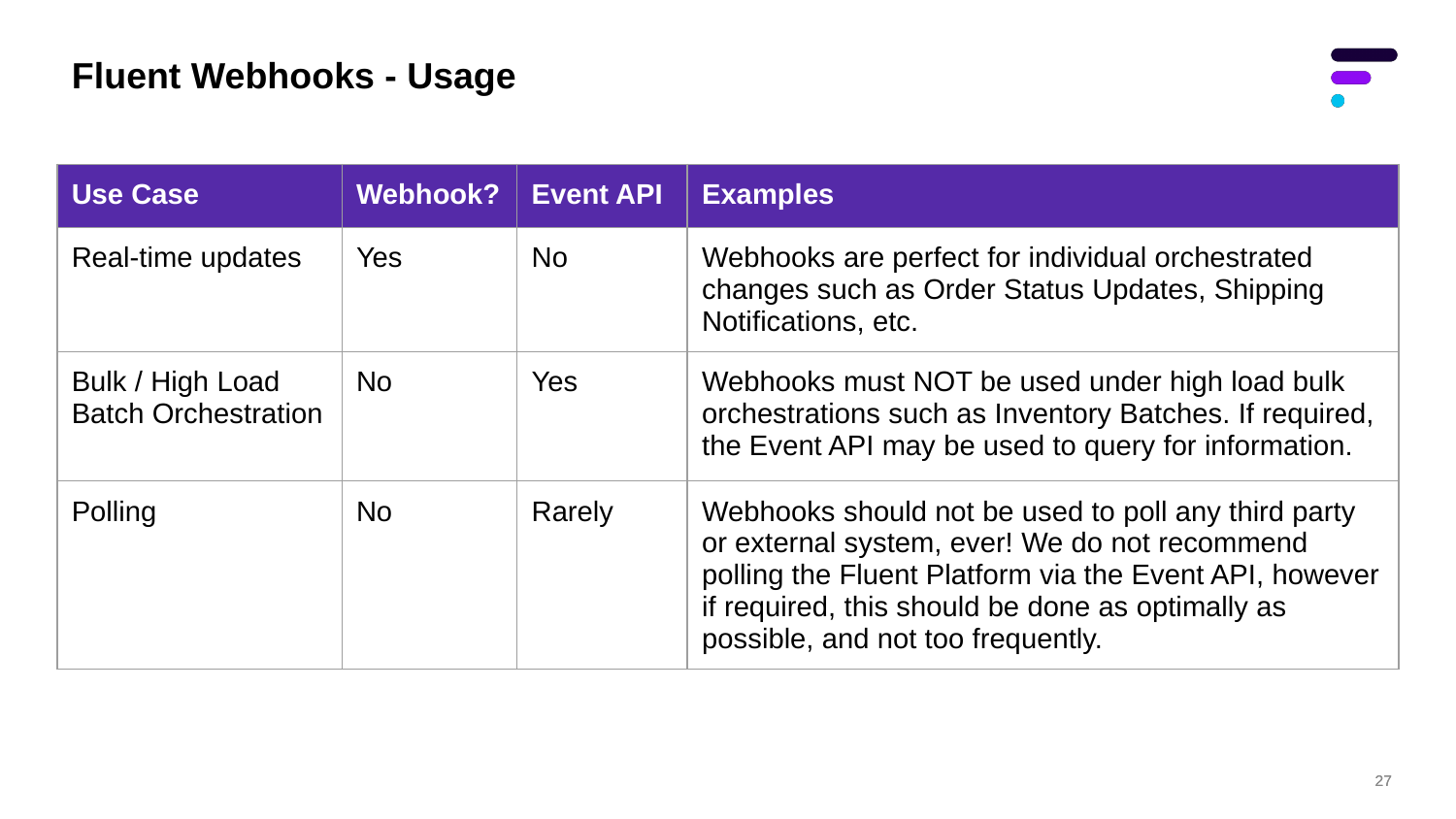

# Fluent Webhooks - Usage
| Use Case | Webhook? | Event API | Examples |
| --- | --- | --- | --- |
| Real-time updates | Yes | No | Webhooks are perfect for individual orchestrated changes such as Order Status Updates, Shipping Notifications, etc. |
| Bulk / High Load Batch Orchestration | No | Yes | Webhooks must NOT be used under high load bulk orchestrations such as Inventory Batches. If required, the Event API may be used to query for information. |
| Polling | No | Rarely | Webhooks should not be used to poll any third party or external system, ever! We do not recommend polling the Fluent Platform via the Event API, however if required, this should be done as optimally as possible, and not too frequently. |